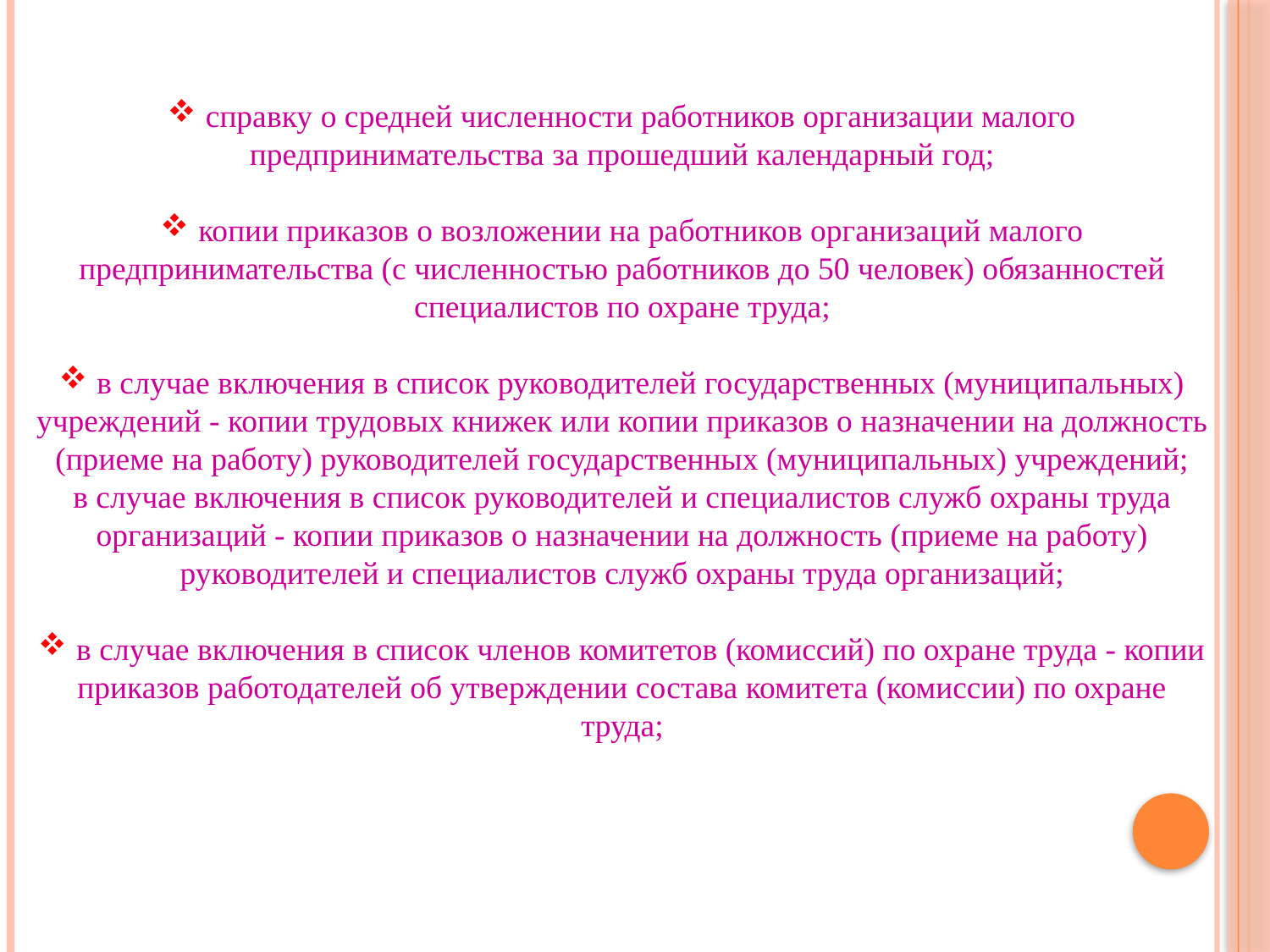

справку о средней численности работников организации малого предпринимательства за прошедший календарный год;

 копии приказов о возложении на работников организаций малого предпринимательства (с численностью работников до 50 человек) обязанностей специалистов по охране труда;

 в случае включения в список руководителей государственных (муниципальных) учреждений - копии трудовых книжек или копии приказов о назначении на должность (приеме на работу) руководителей государственных (муниципальных) учреждений;
в случае включения в список руководителей и специалистов служб охраны труда организаций - копии приказов о назначении на должность (приеме на работу) руководителей и специалистов служб охраны труда организаций;

 в случае включения в список членов комитетов (комиссий) по охране труда - копии приказов работодателей об утверждении состава комитета (комиссии) по охране труда;